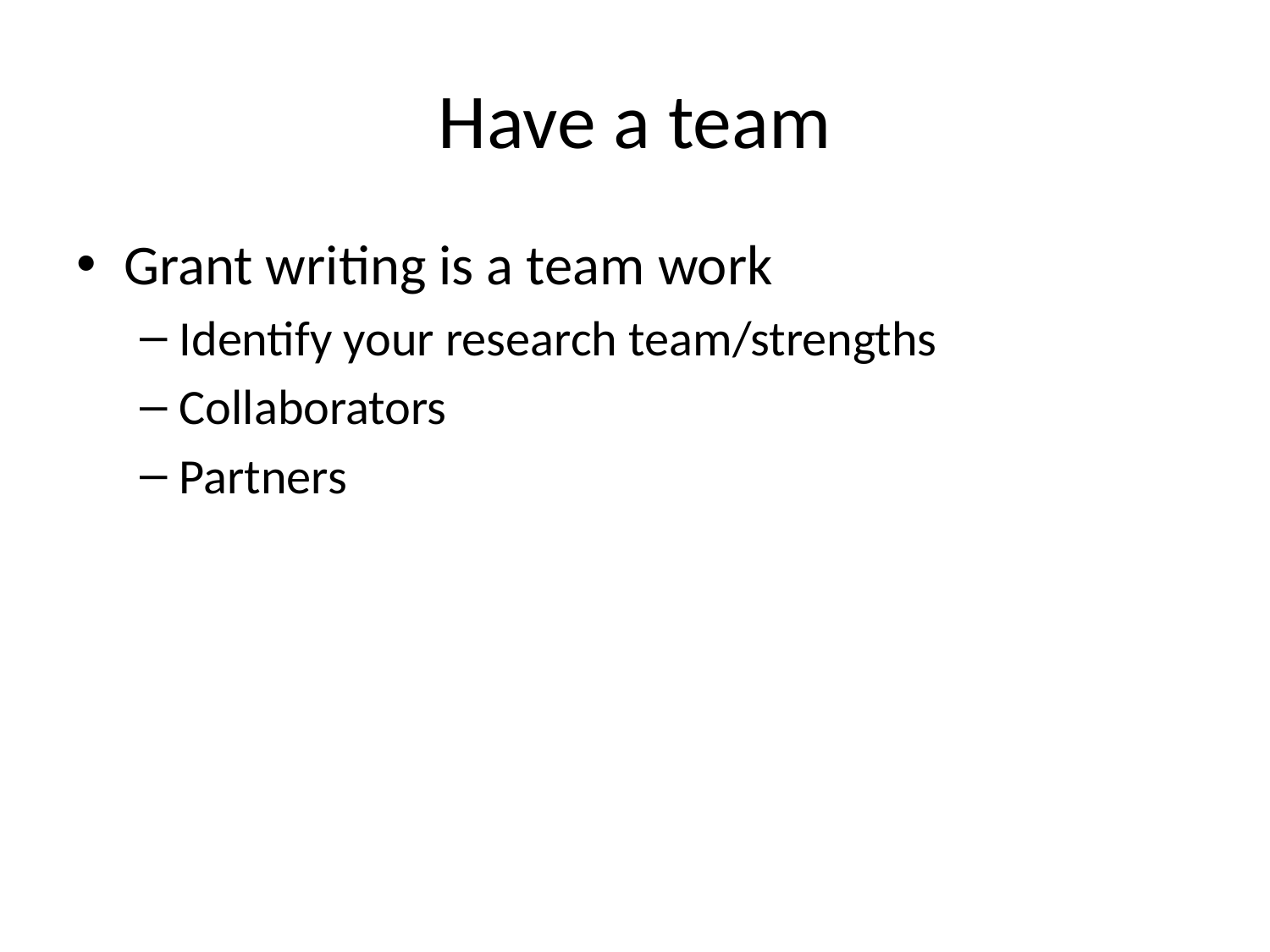

# Have a team
Grant writing is a team work
Identify your research team/strengths
Collaborators
Partners